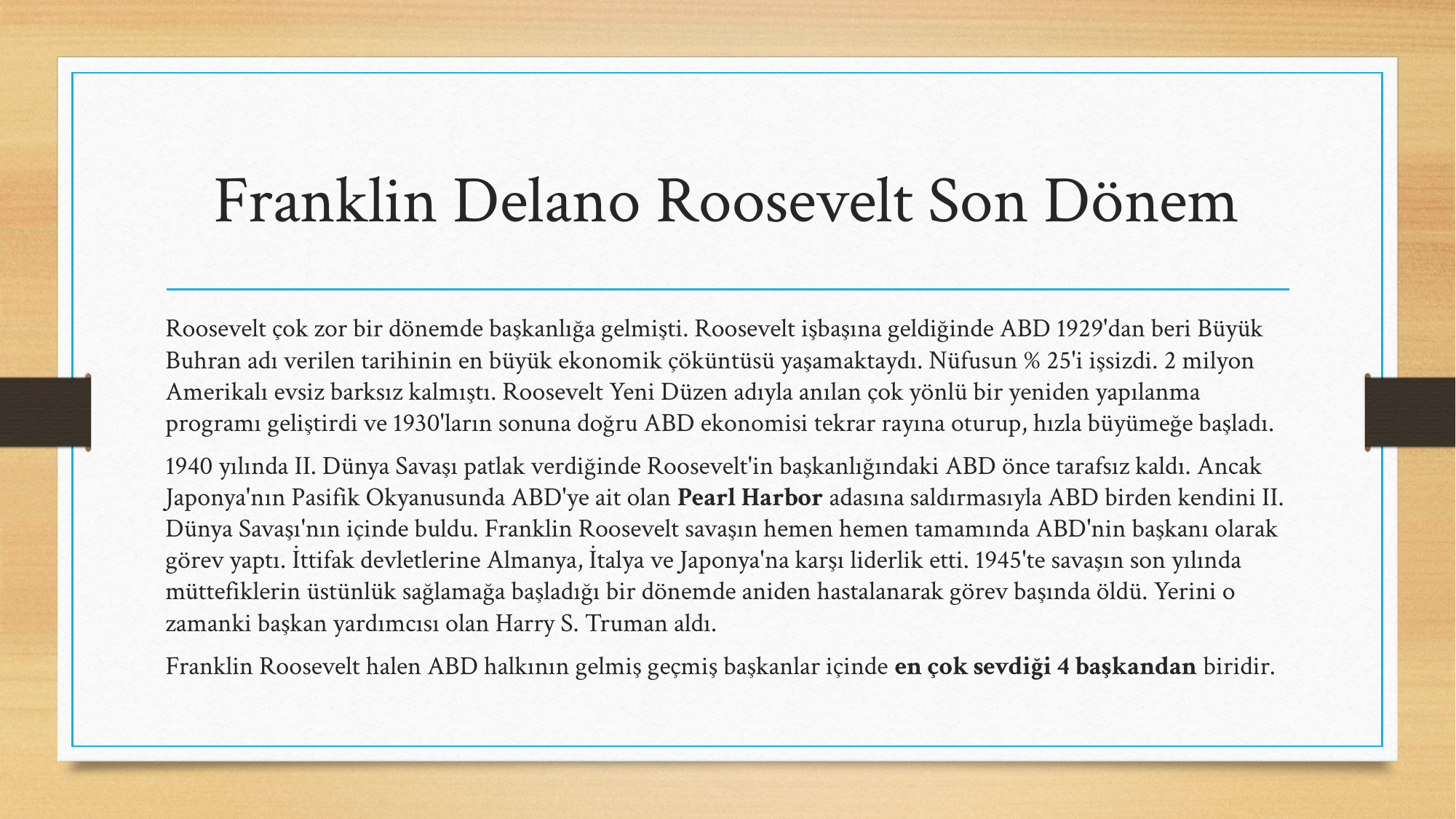

# Franklin Delano Roosevelt Son Dönem
Roosevelt çok zor bir dönemde başkanlığa gelmişti. Roosevelt işbaşına geldiğinde ABD 1929'dan beri Büyük Buhran adı verilen tarihinin en büyük ekonomik çöküntüsü yaşamaktaydı. Nüfusun % 25'i işsizdi. 2 milyon Amerikalı evsiz barksız kalmıştı. Roosevelt Yeni Düzen adıyla anılan çok yönlü bir yeniden yapılanma programı geliştirdi ve 1930'ların sonuna doğru ABD ekonomisi tekrar rayına oturup, hızla büyümeğe başladı.
1940 yılında II. Dünya Savaşı patlak verdiğinde Roosevelt'in başkanlığındaki ABD önce tarafsız kaldı. Ancak Japonya'nın Pasifik Okyanusunda ABD'ye ait olan Pearl Harbor adasına saldırmasıyla ABD birden kendini II. Dünya Savaşı'nın içinde buldu. Franklin Roosevelt savaşın hemen hemen tamamında ABD'nin başkanı olarak görev yaptı. İttifak devletlerine Almanya, İtalya ve Japonya'na karşı liderlik etti. 1945'te savaşın son yılında müttefiklerin üstünlük sağlamağa başladığı bir dönemde aniden hastalanarak görev başında öldü. Yerini o zamanki başkan yardımcısı olan Harry S. Truman aldı.
Franklin Roosevelt halen ABD halkının gelmiş geçmiş başkanlar içinde en çok sevdiği 4 başkandan biridir.